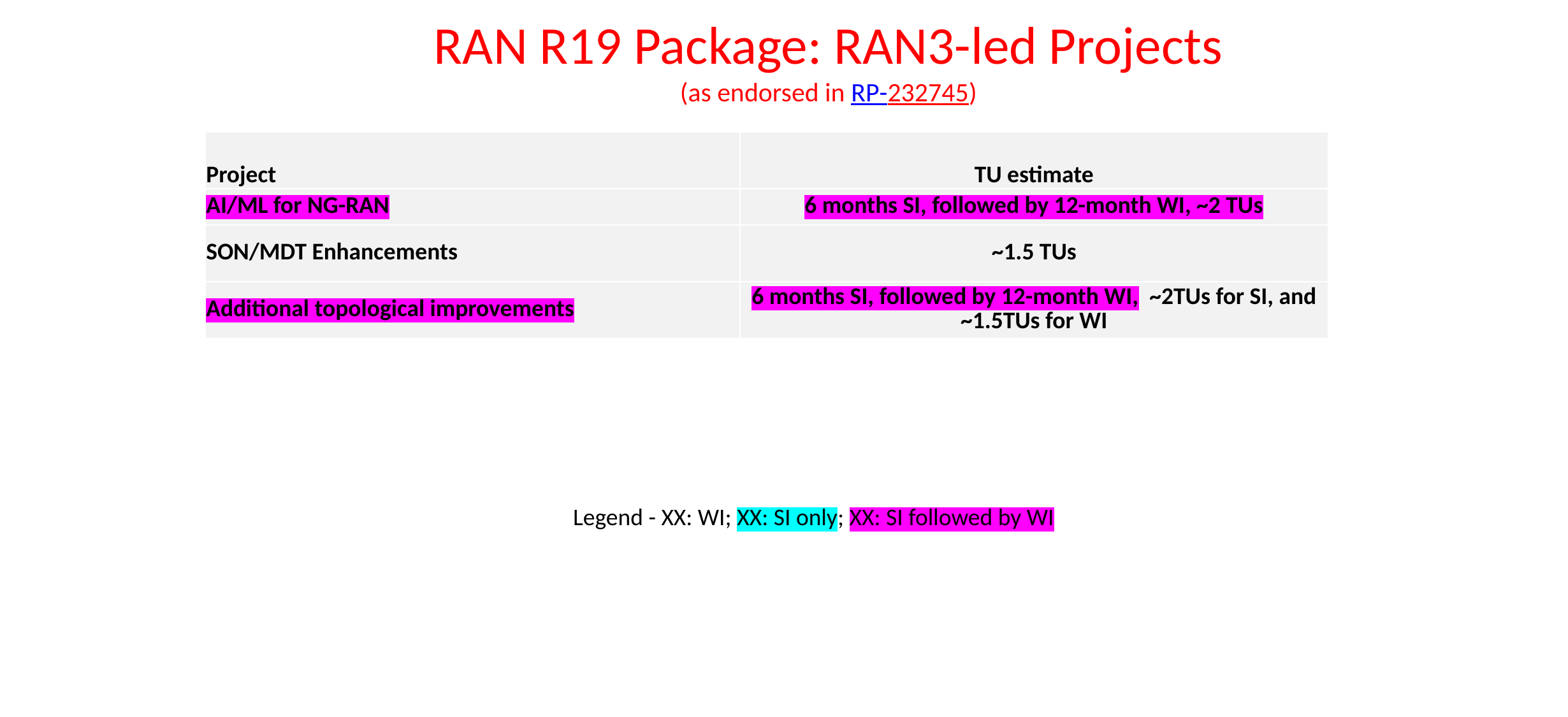

# RAN R19 Package: RAN3-led Projects (as endorsed in RP-232745)
| Project | TU estimate |
| --- | --- |
| AI/ML for NG-RAN | 6 months SI, followed by 12-month WI, ~2 TUs |
| SON/MDT Enhancements | ~1.5 TUs |
| Additional topological improvements | 6 months SI, followed by 12-month WI, ~2TUs for SI, and ~1.5TUs for WI |
Legend - XX: WI; XX: SI only; XX: SI followed by WI